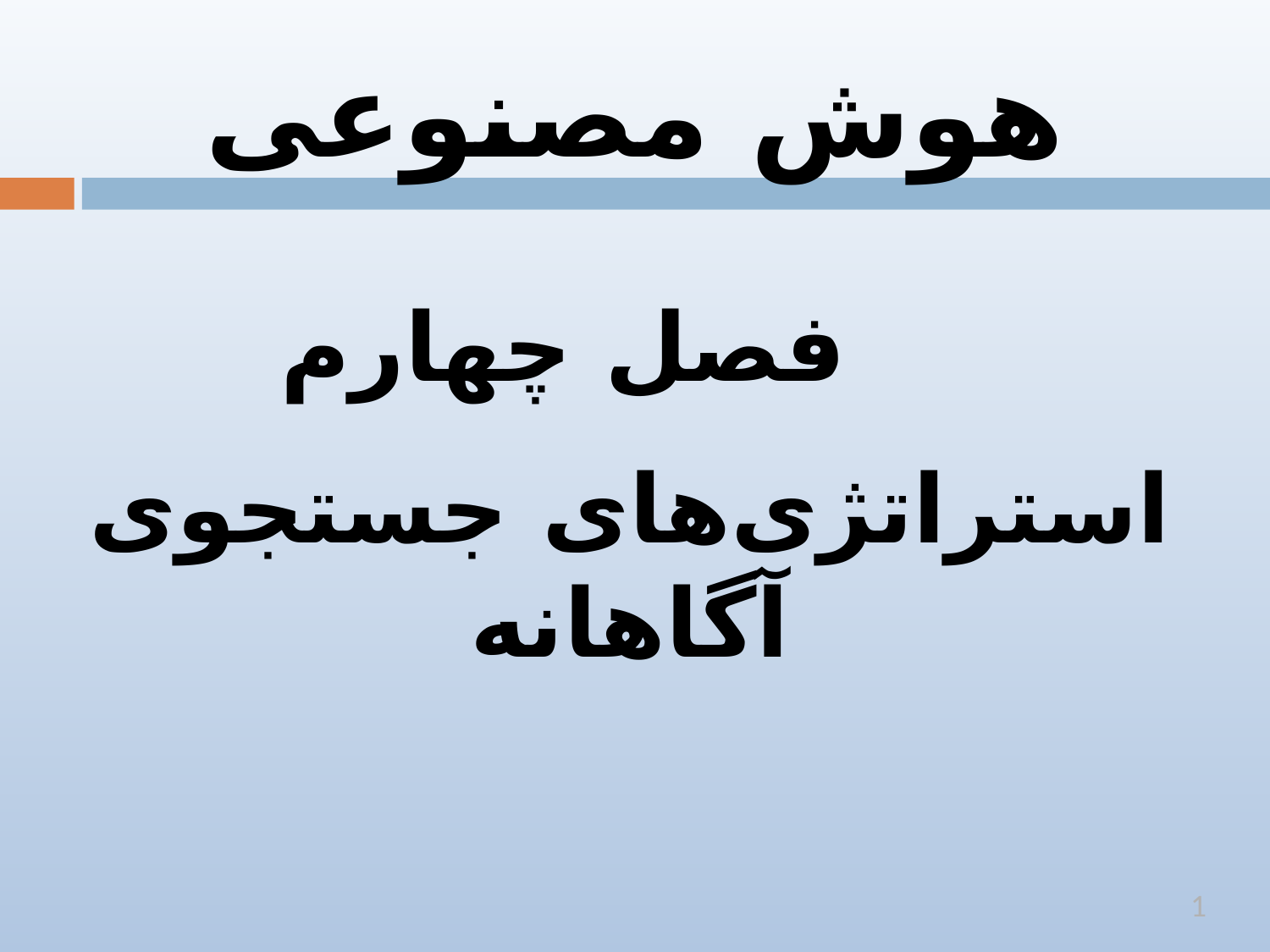

# هوش مصنوعی
    فصل چهارم
استراتژی‌های جستجوی آگاهانه

1